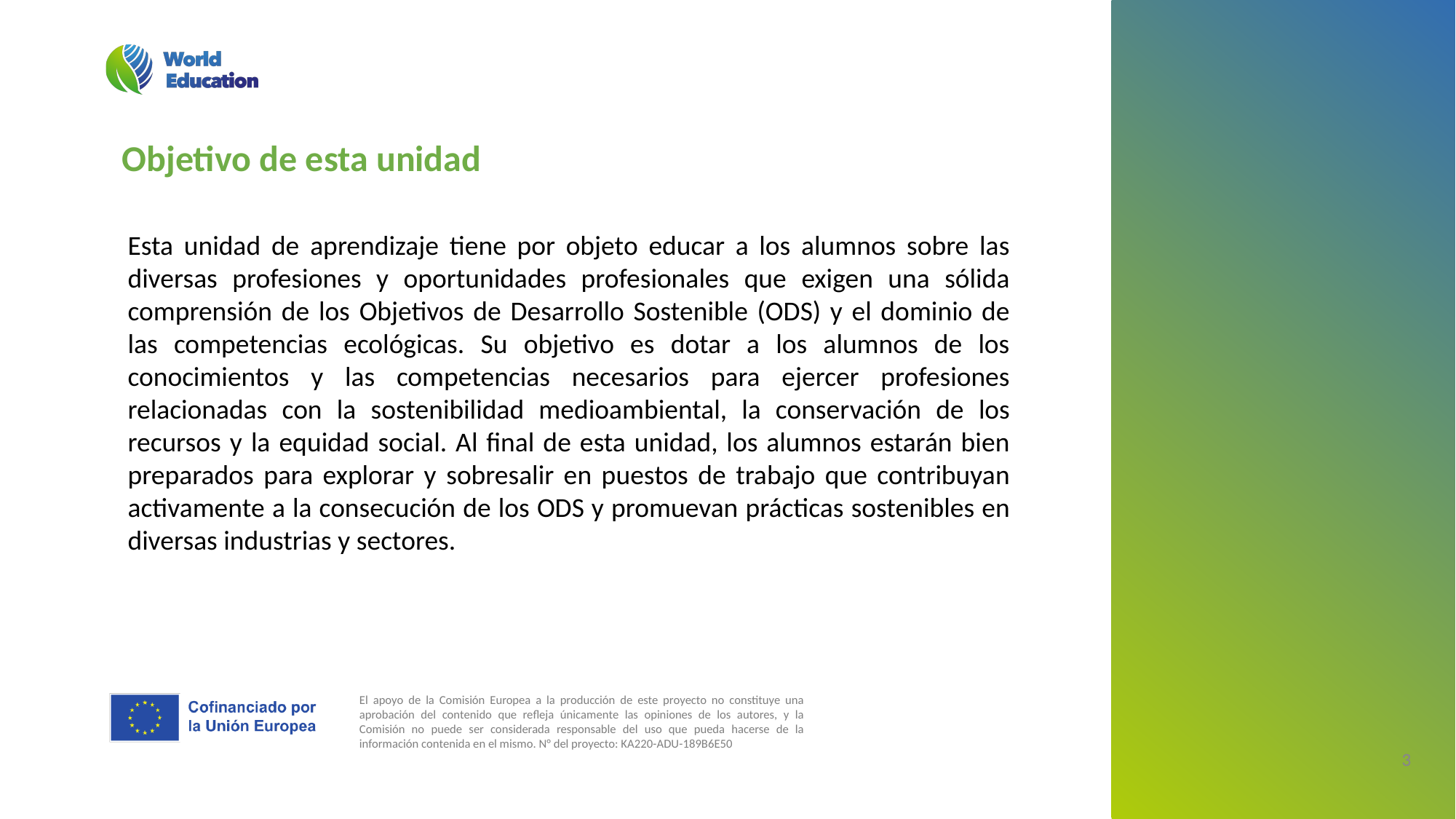

Objetivo de esta unidad
Esta unidad de aprendizaje tiene por objeto educar a los alumnos sobre las diversas profesiones y oportunidades profesionales que exigen una sólida comprensión de los Objetivos de Desarrollo Sostenible (ODS) y el dominio de las competencias ecológicas. Su objetivo es dotar a los alumnos de los conocimientos y las competencias necesarios para ejercer profesiones relacionadas con la sostenibilidad medioambiental, la conservación de los recursos y la equidad social. Al final de esta unidad, los alumnos estarán bien preparados para explorar y sobresalir en puestos de trabajo que contribuyan activamente a la consecución de los ODS y promuevan prácticas sostenibles en diversas industrias y sectores.
3
3